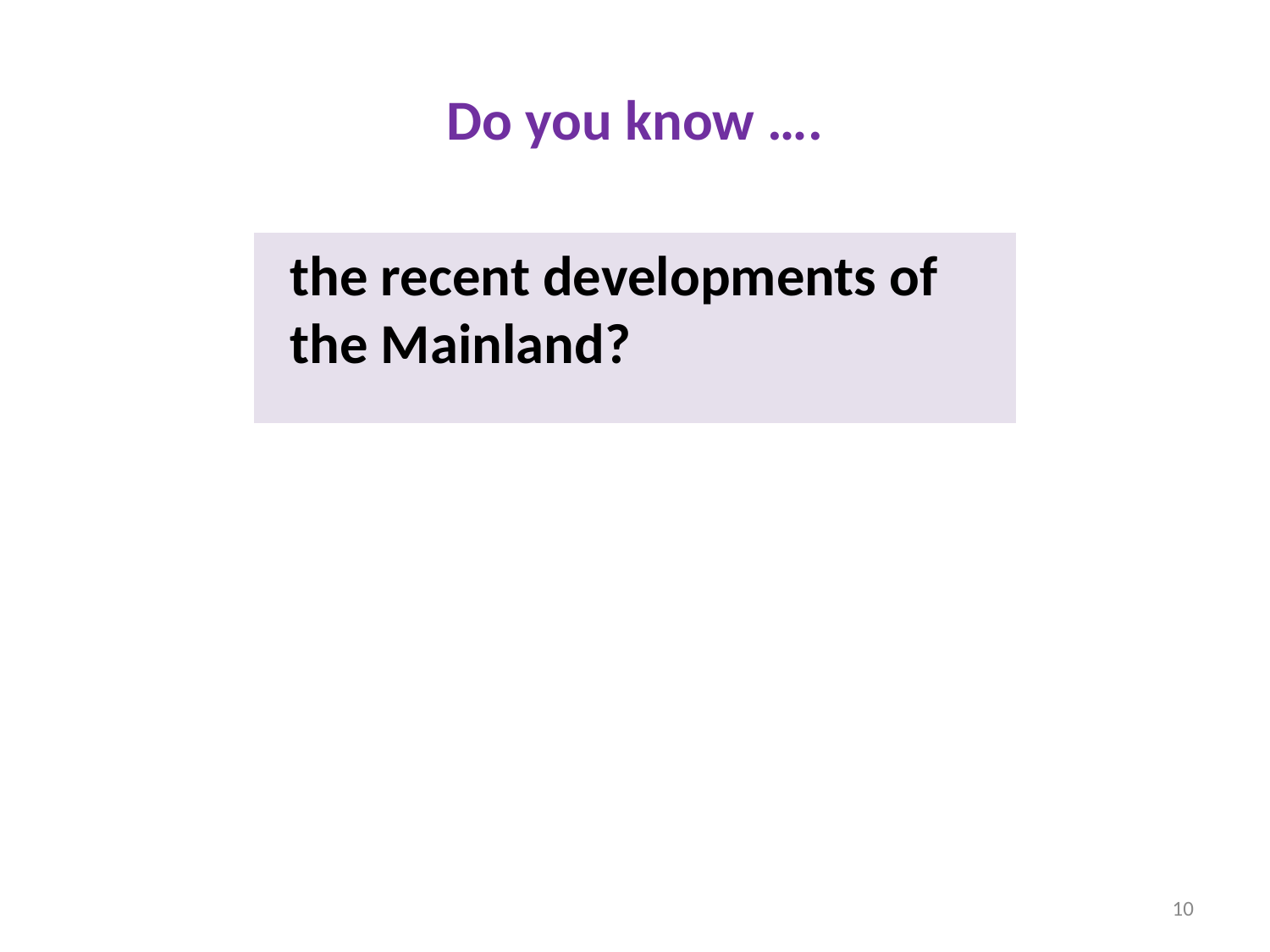

# Do you know ….
the recent developments of the Mainland?
10